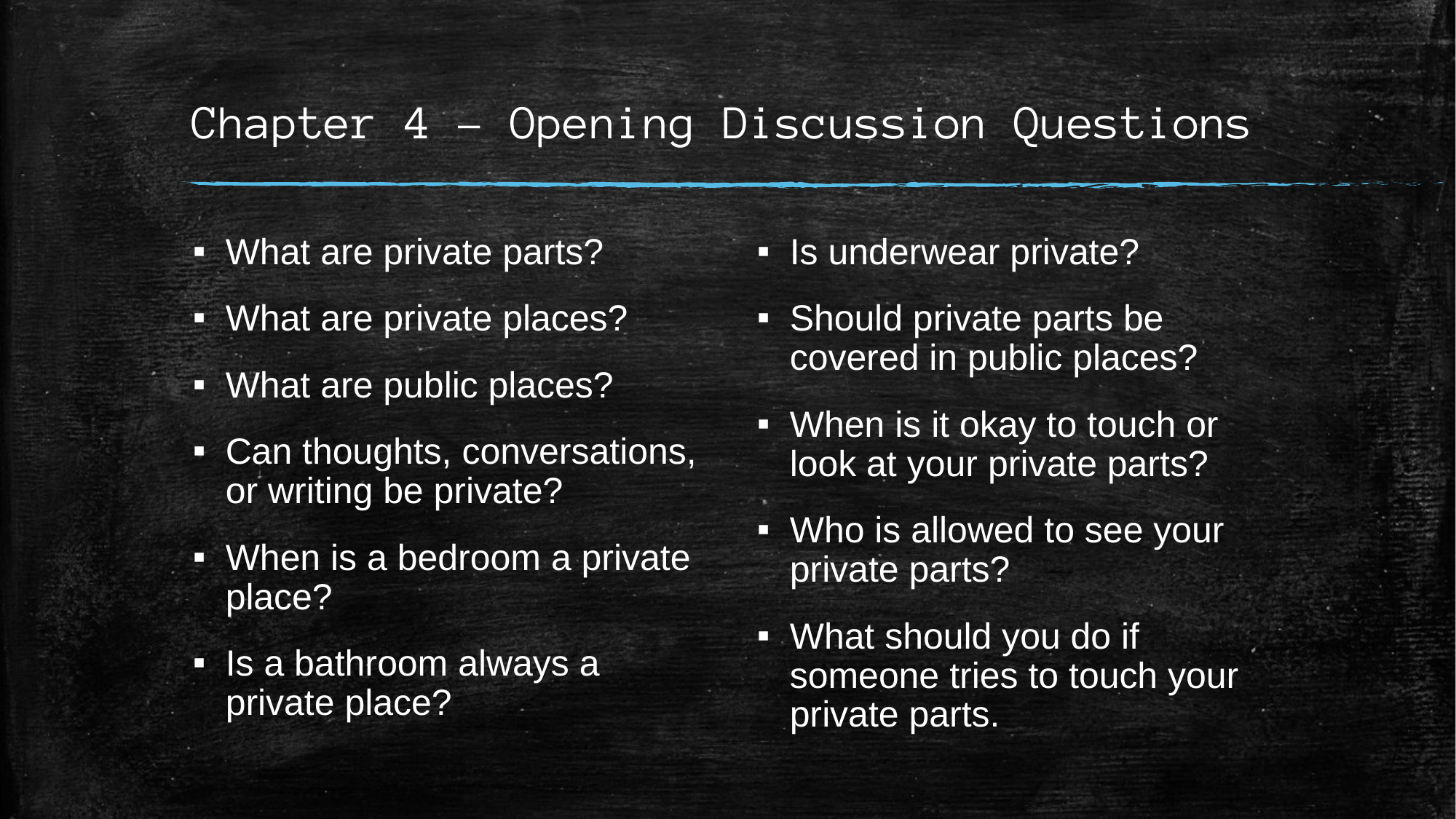

# Chapter 4 – Opening Discussion Questions
What are private parts?
What are private places?
What are public places?
Can thoughts, conversations, or writing be private?
When is a bedroom a private place?
Is a bathroom always a private place?
Is underwear private?
Should private parts be covered in public places?
When is it okay to touch or look at your private parts?
Who is allowed to see your private parts?
What should you do if someone tries to touch your private parts.